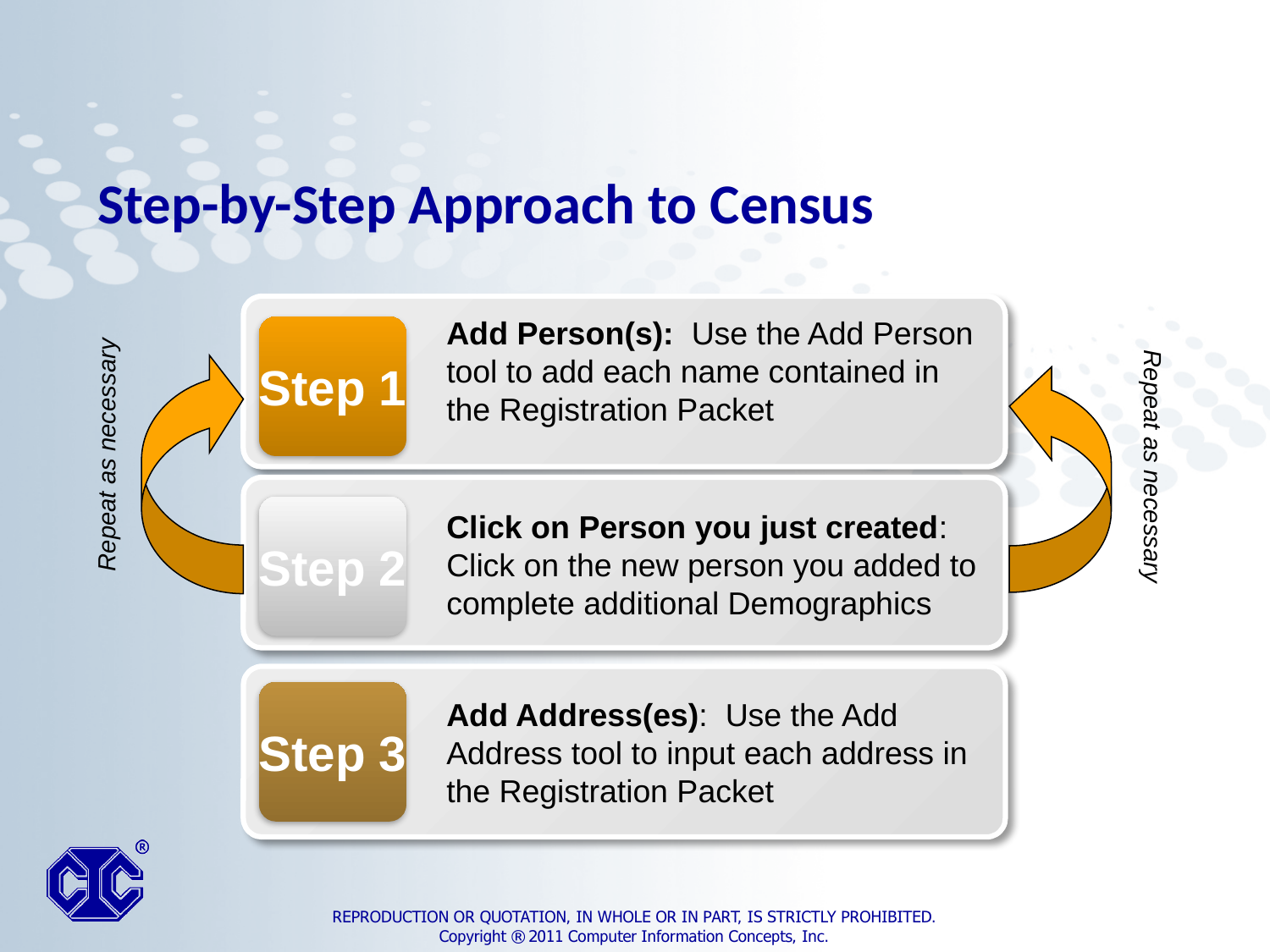

Step-by-Step Approach to Census

Add Person(s):  Use the Add Person tool to add each name contained in the Registration Packet
Step 1

Repeat as necessary
Repeat as necessary

Step 2
Click on Person you just created:  Click on the new person you added to complete additional Demographics

Step 3
Add Address(es):  Use the Add Address tool to input each address in the Registration Packet